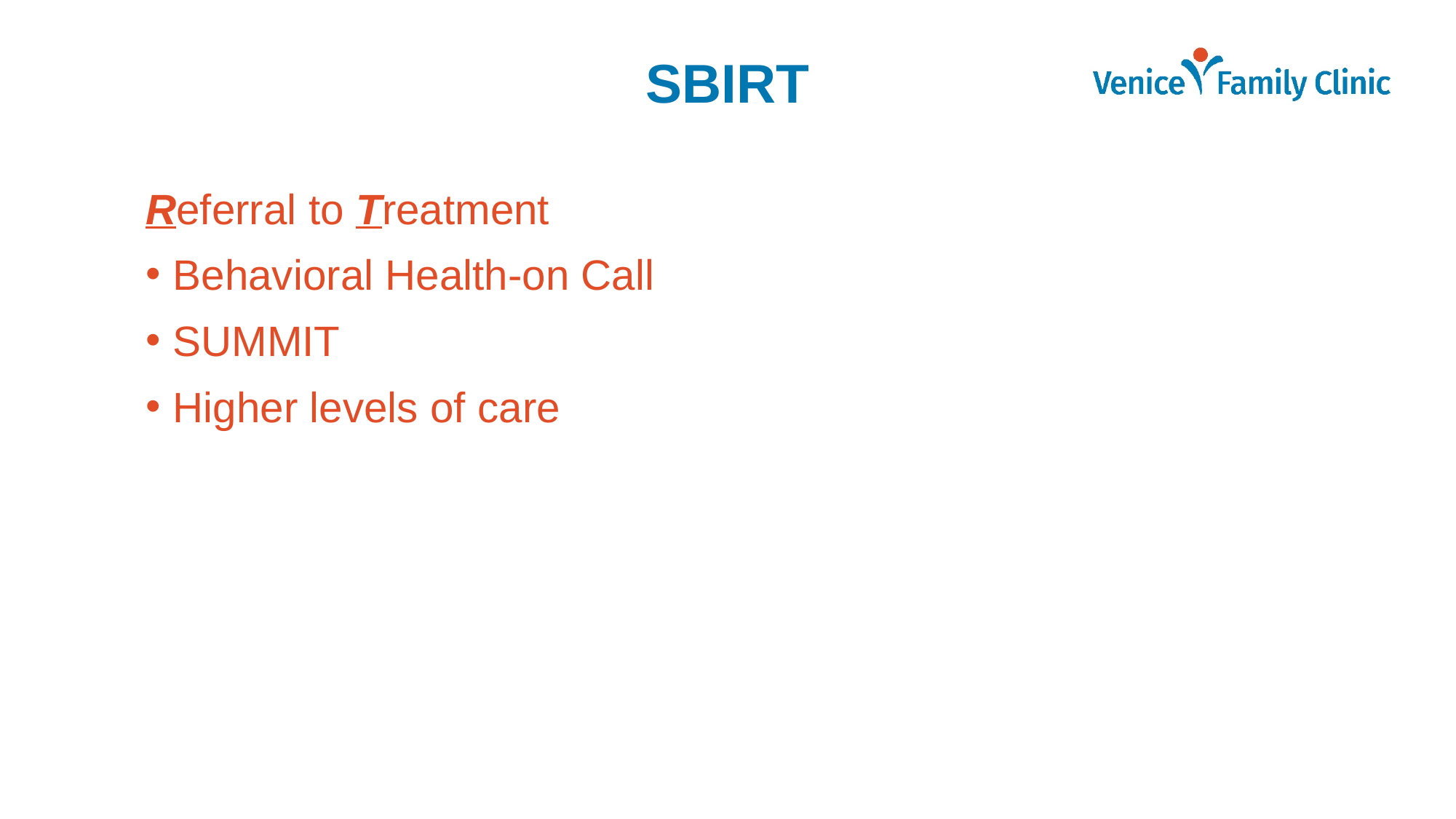

# SBIRT
Referral to Treatment
Behavioral Health-on Call
SUMMIT
Higher levels of care